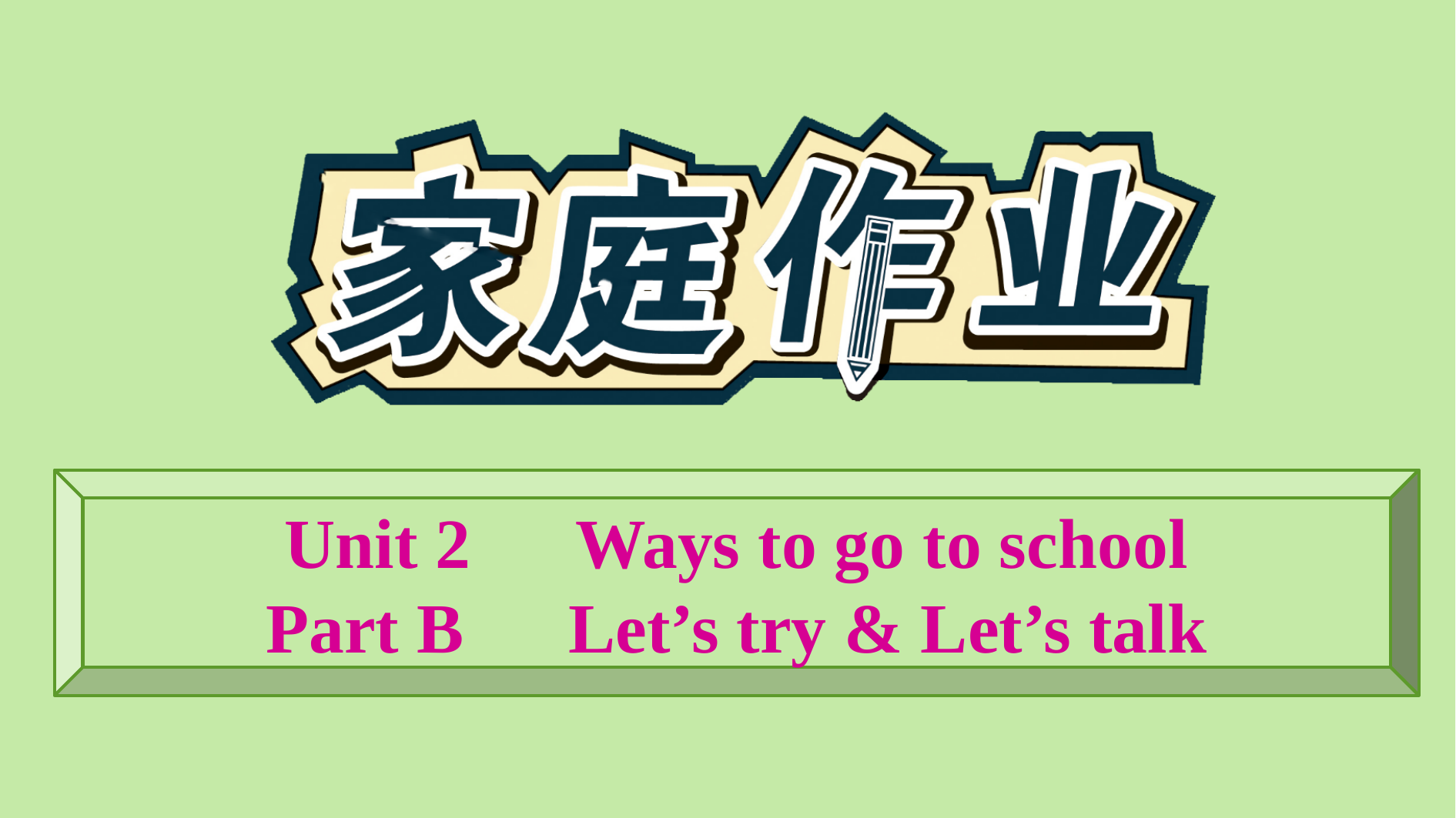

Unit 2　Ways to go to school
Part B　Let’s try & Let’s talk